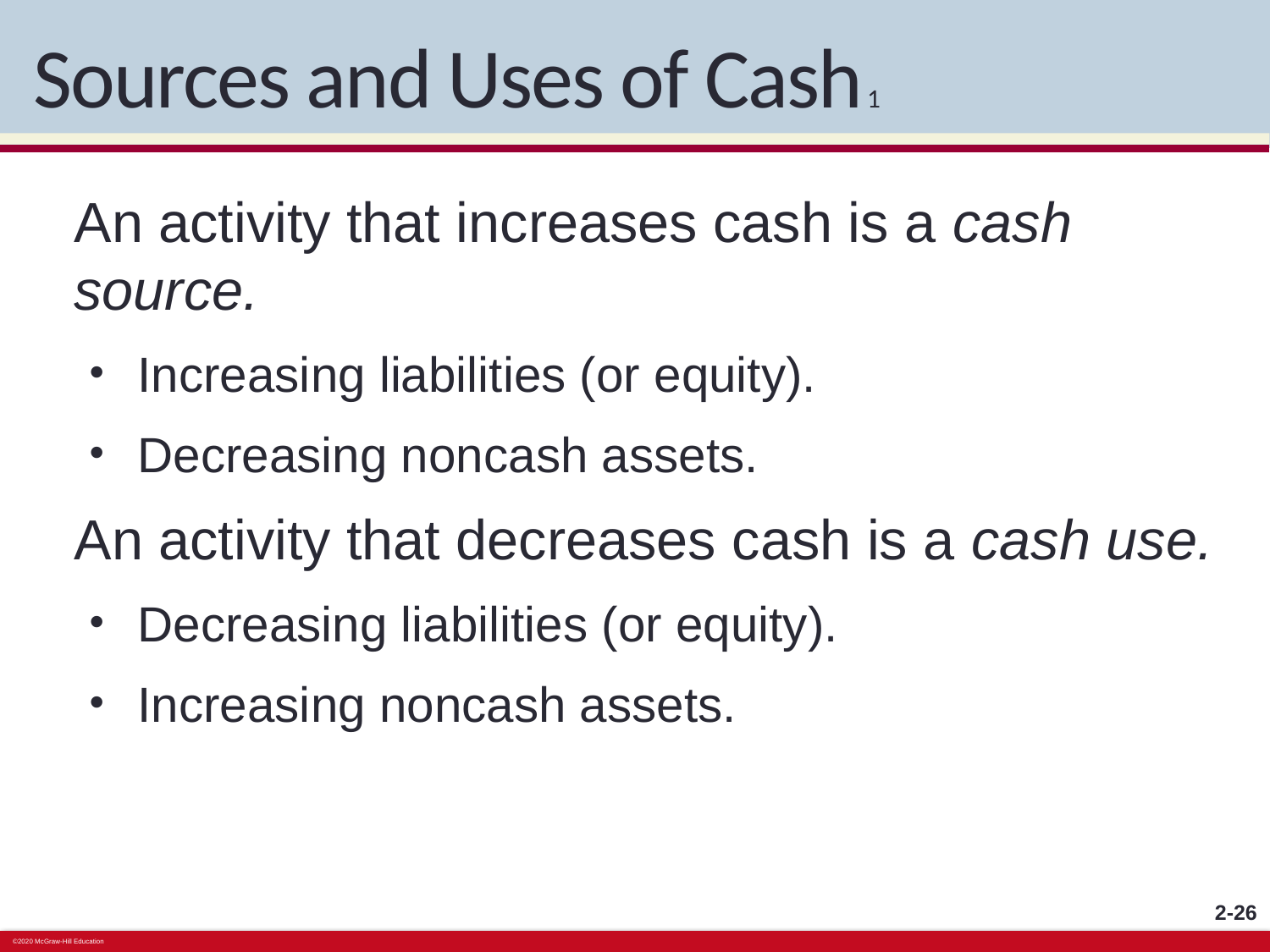

# Sources and Uses of Cash 1
An activity that increases cash is a cash source.
Increasing liabilities (or equity).
Decreasing noncash assets.
An activity that decreases cash is a cash use.
Decreasing liabilities (or equity).
Increasing noncash assets.